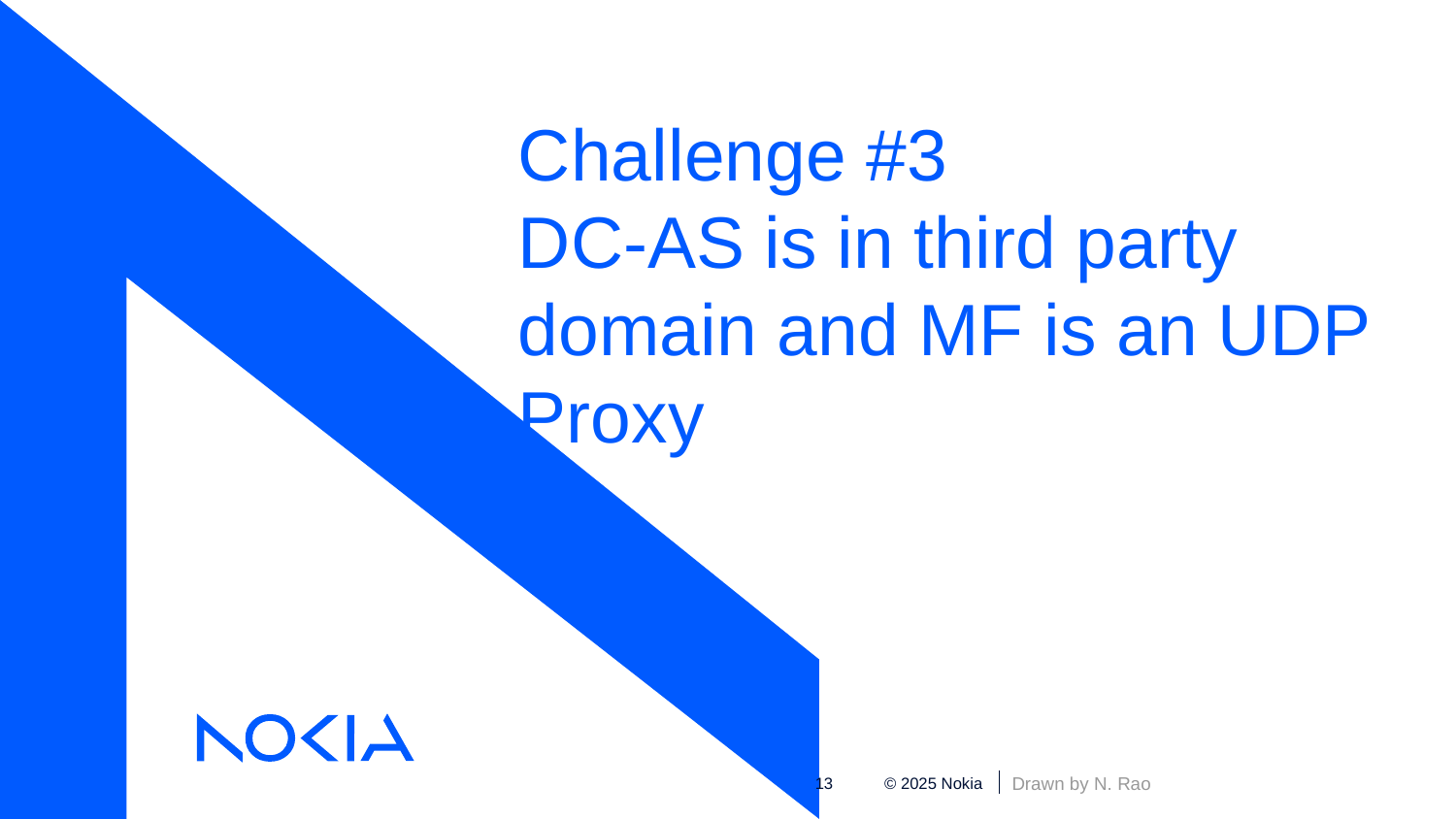

# Challenge #3 DC-AS is in third party domain and MF is an UDP Proxy